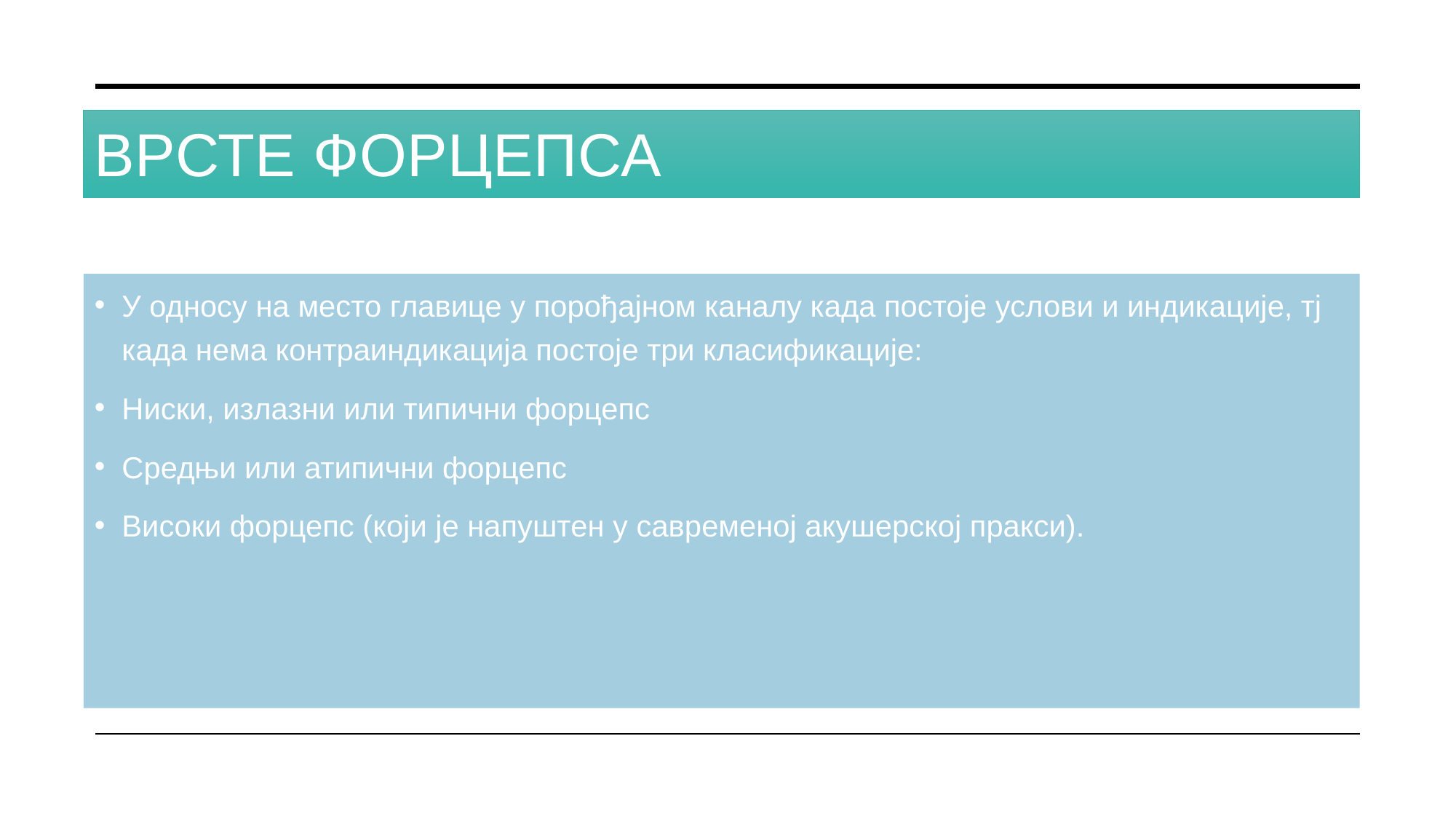

# Врсте форцепса
У односу на место главице у порођајном каналу када постоје услови и индикације, тј када нема контраиндикација постоје три класификације:
Ниски, излазни или типични форцепс
Средњи или атипични форцепс
Високи форцепс (који је напуштен у савременој акушерској пракси).